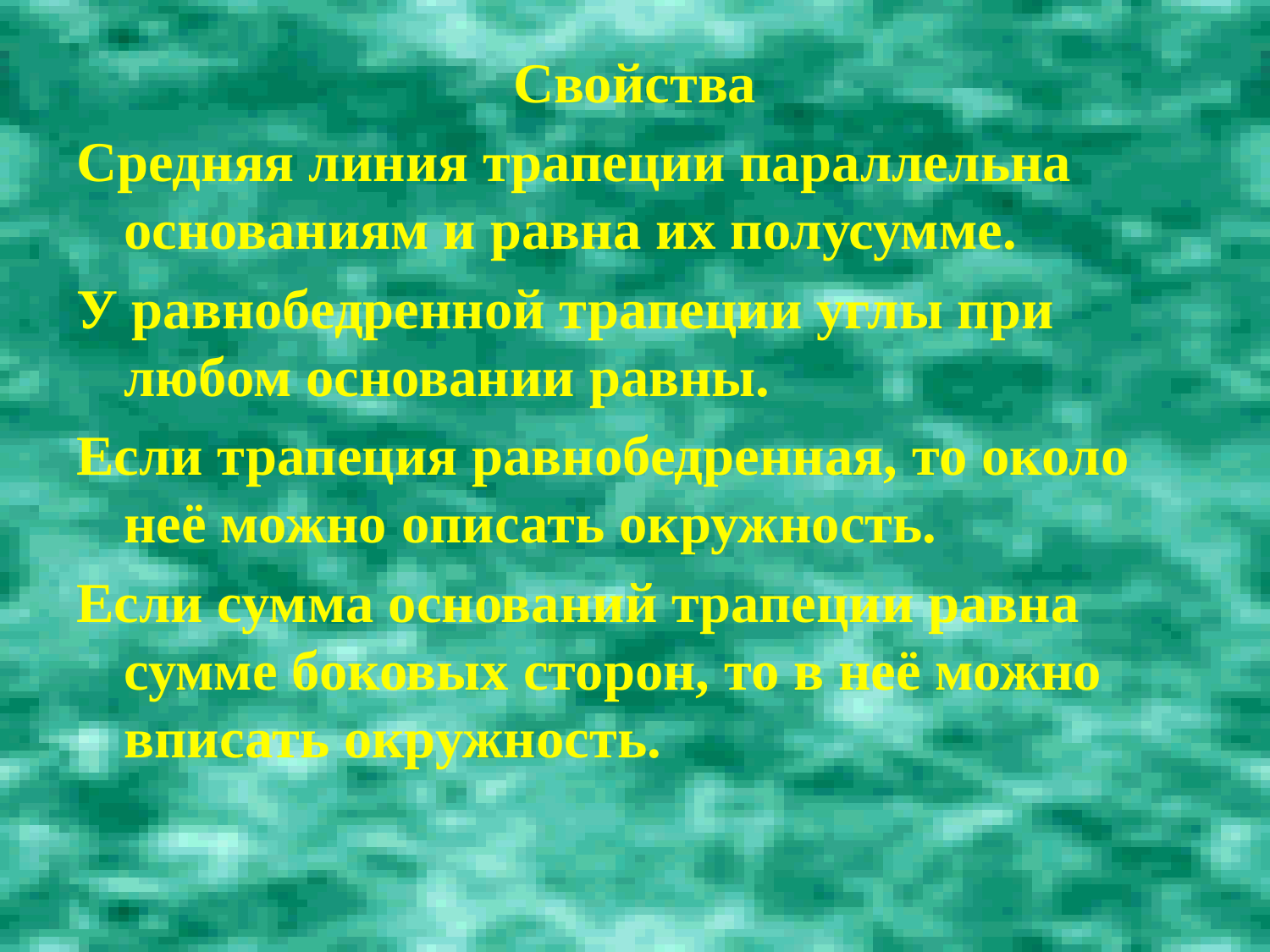

Свойства
Средняя линия трапеции параллельна основаниям и равна их полусумме.
У равнобедренной трапеции углы при любом основании равны.
Если трапеция равнобедренная, то около неё можно описать окружность.
Если сумма оснований трапеции равна сумме боковых сторон, то в неё можно вписать окружность.